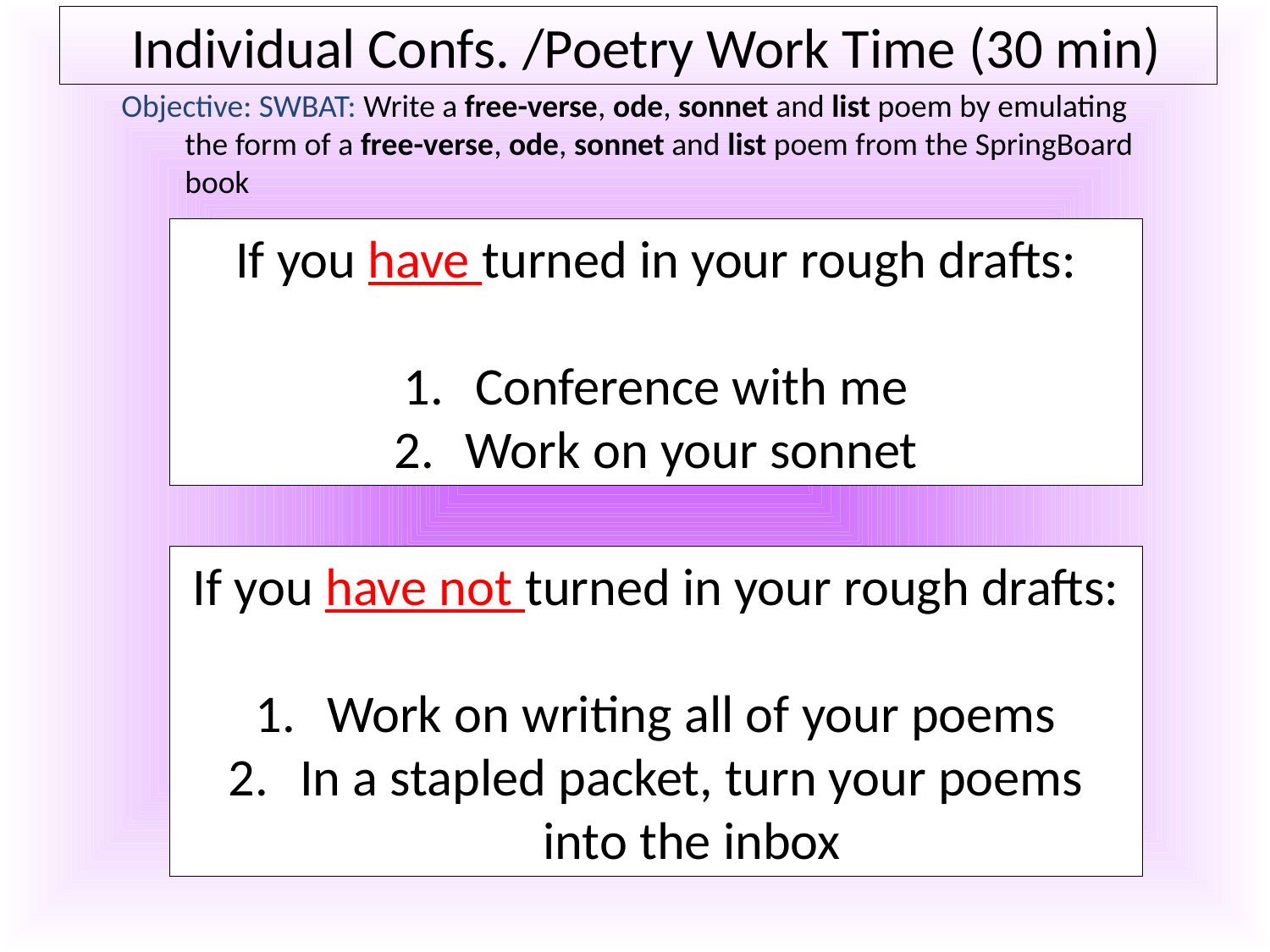

# Individual Confs. /Poetry Work Time (30 min)
Objective: SWBAT: Write a free-verse, ode, sonnet and list poem by emulating the form of a free-verse, ode, sonnet and list poem from the SpringBoard book

If you have turned in your rough drafts:

Conference with me
Work on your sonnet
If you have not turned in your rough drafts:

Work on writing all of your poems
In a stapled packet, turn your poems into the inbox